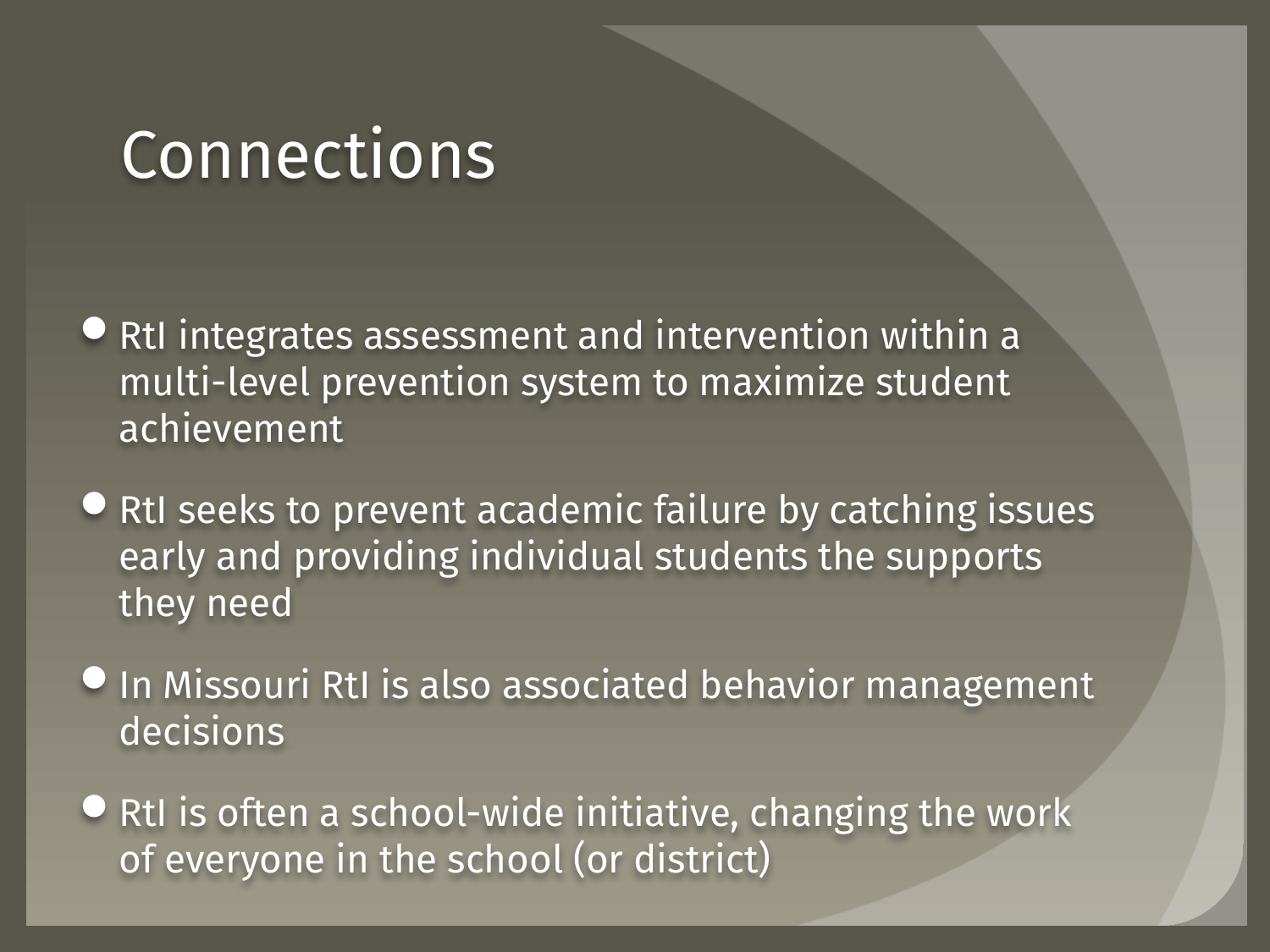

# Connections
RtI integrates assessment and intervention within a multi-level prevention system to maximize student achievement
RtI seeks to prevent academic failure by catching issues early and providing individual students the supports they need
In Missouri RtI is also associated behavior management decisions
RtI is often a school-wide initiative, changing the work of everyone in the school (or district)